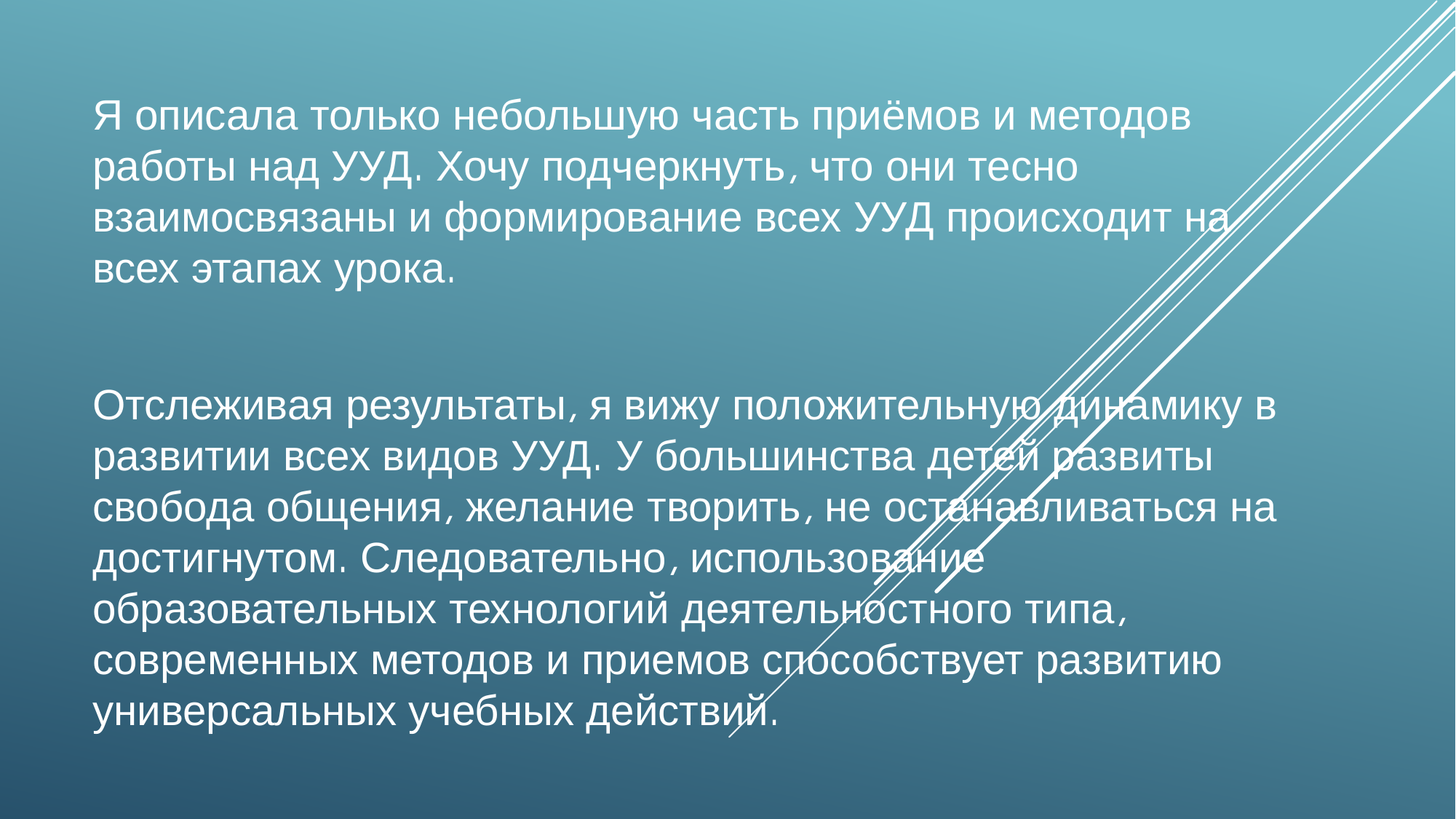

Я описала только небольшую часть приёмов и методов работы над УУД. Хочу подчеркнуть, что они тесно взаимосвязаны и формирование всех УУД происходит на всех этапах урока.

Отслеживая результаты, я вижу положительную динамику в развитии всех видов УУД. У большинства детей развиты свобода общения, желание творить, не останавливаться на достигнутом. Следовательно, использование образовательных технологий деятельностного типа, современных методов и приемов способствует развитию универсальных учебных действий.